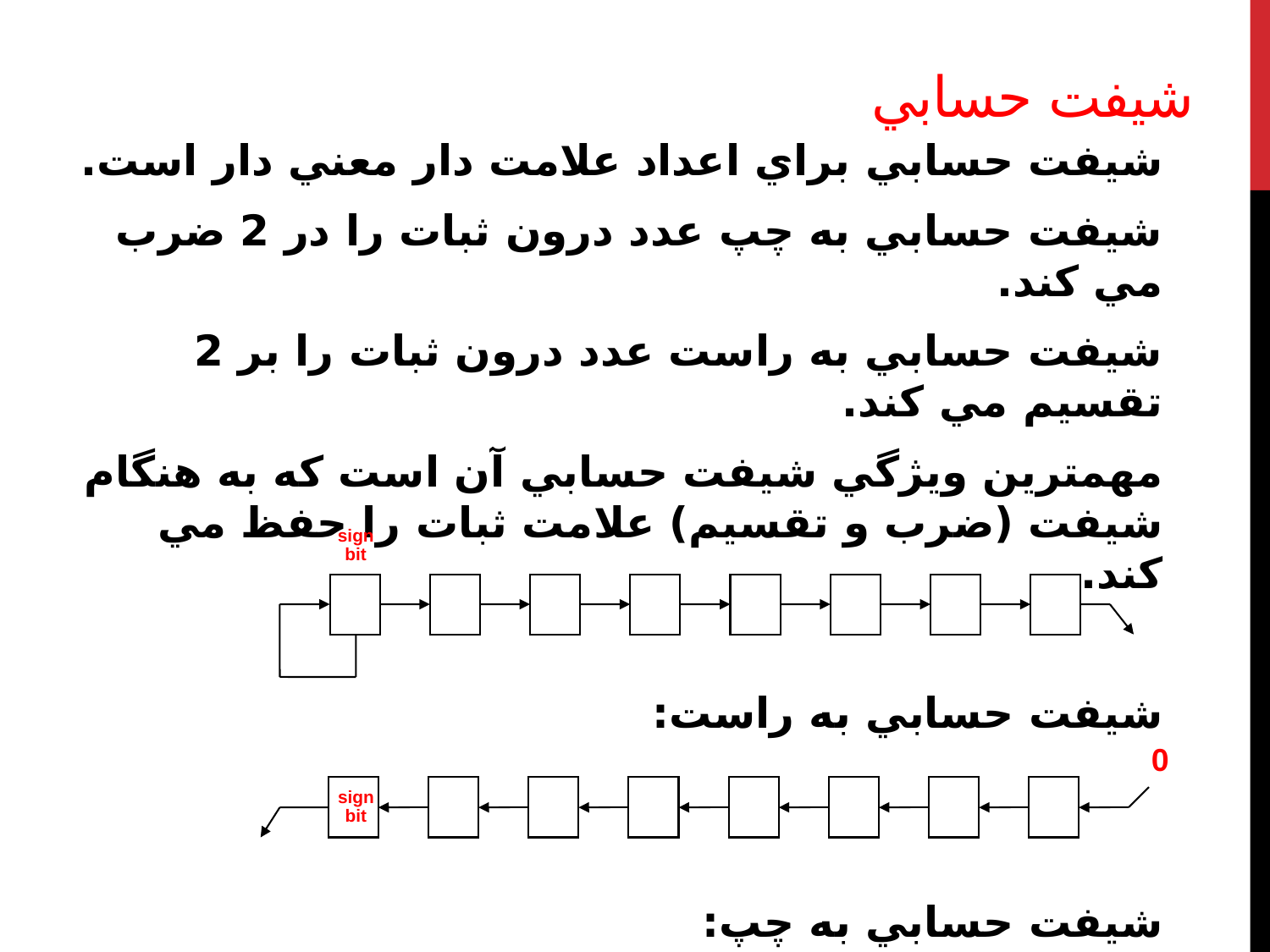

# شيفت حسابي
شيفت حسابي براي اعداد علامت دار معني دار است.
شيفت حسابي به چپ عدد درون ثبات را در 2 ضرب مي کند.
شيفت حسابي به راست عدد درون ثبات را بر 2 تقسيم مي کند.
مهمترين ويژگي شيفت حسابي آن است که به هنگام شيفت (ضرب و تقسيم) علامت ثبات را حفظ مي کند.

شيفت حسابي به راست:

شيفت حسابي به چپ:
sign
bit

0

sign
bit